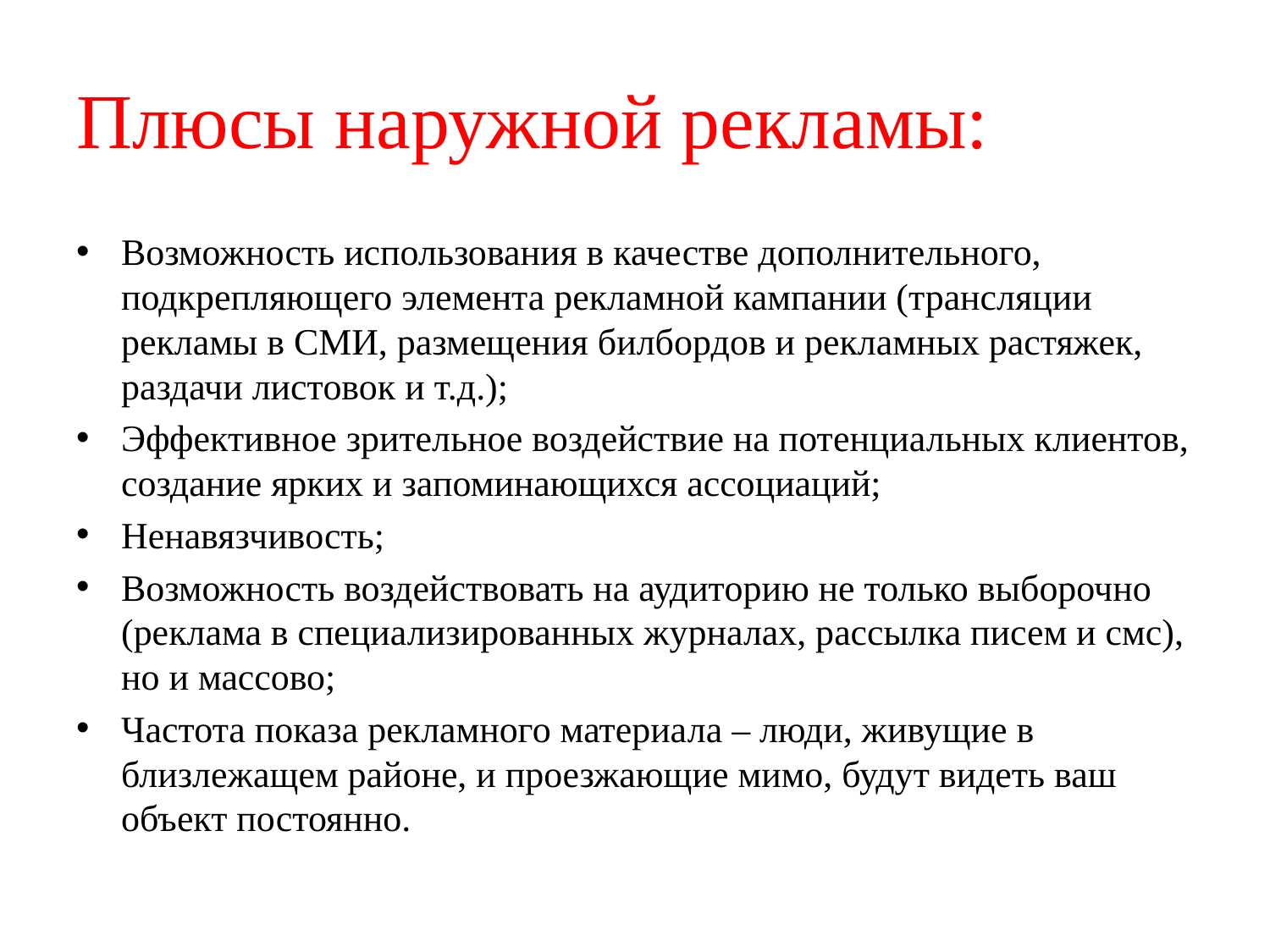

# Плюсы наружной рекламы:
Возможность использования в качестве дополнительного, подкрепляющего элемента рекламной кампании (трансляции рекламы в СМИ, размещения билбордов и рекламных растяжек, раздачи листовок и т.д.);
Эффективное зрительное воздействие на потенциальных клиентов, создание ярких и запоминающихся ассоциаций;
Ненавязчивость;
Возможность воздействовать на аудиторию не только выборочно (реклама в специализированных журналах, рассылка писем и смс), но и массово;
Частота показа рекламного материала – люди, живущие в близлежащем районе, и проезжающие мимо, будут видеть ваш объект постоянно.